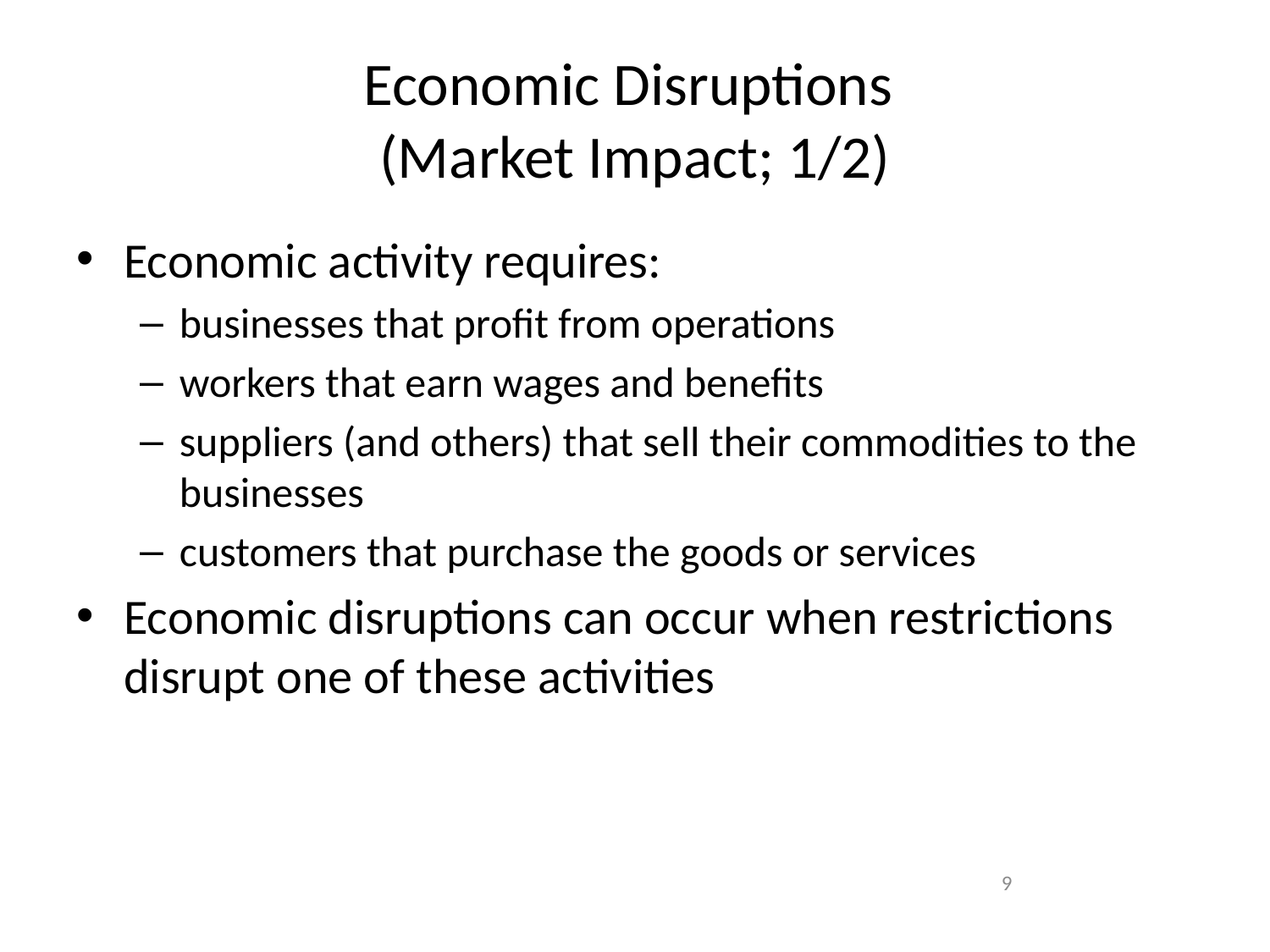

# Economic Disruptions (Market Impact; 1/2)
Economic activity requires:
businesses that profit from operations
workers that earn wages and benefits
suppliers (and others) that sell their commodities to the businesses
customers that purchase the goods or services
Economic disruptions can occur when restrictions disrupt one of these activities

9